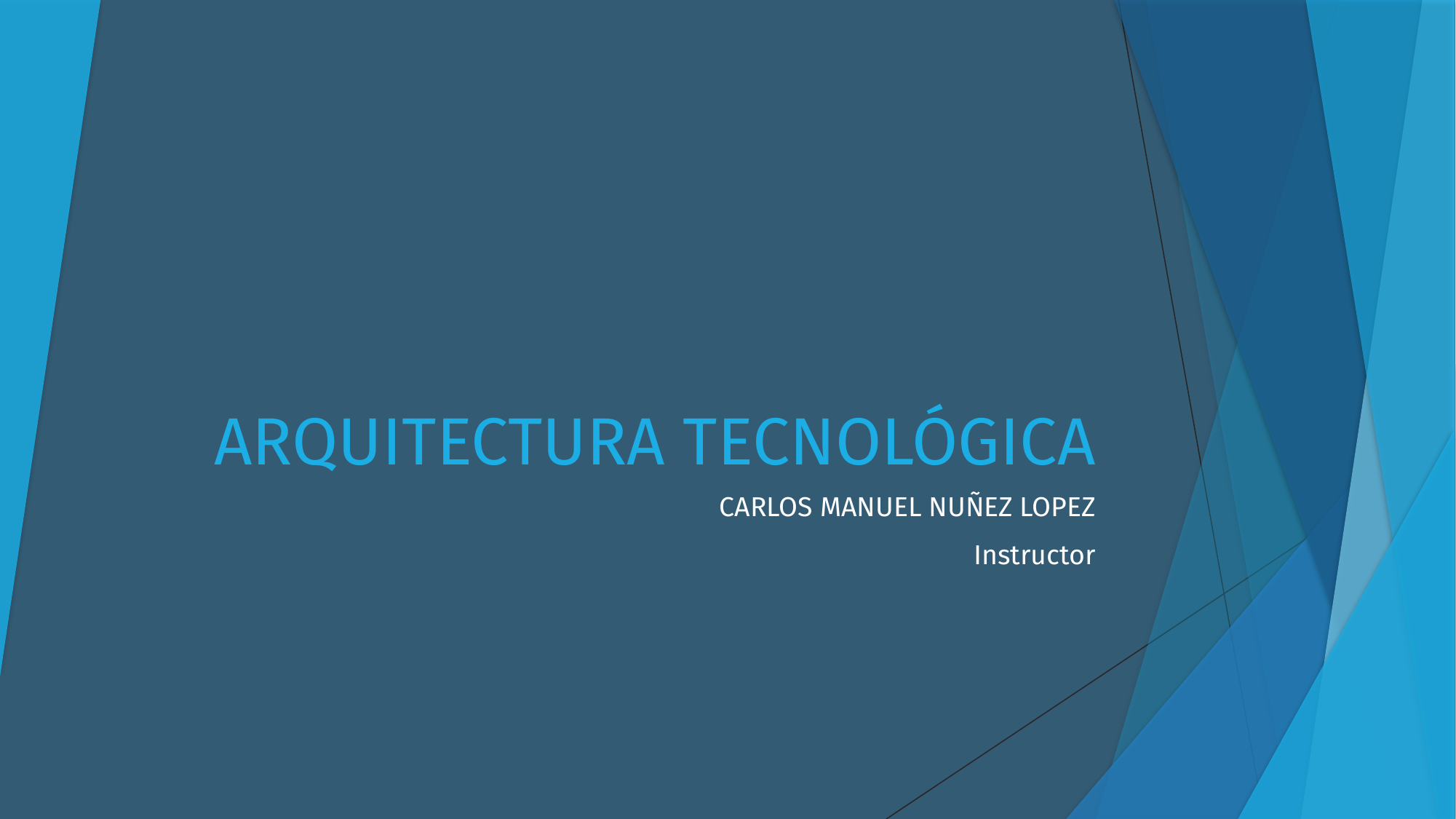

# ARQUITECTURA TECNOLÓGICA
CARLOS MANUEL NUÑEZ LOPEZ
	Instructor